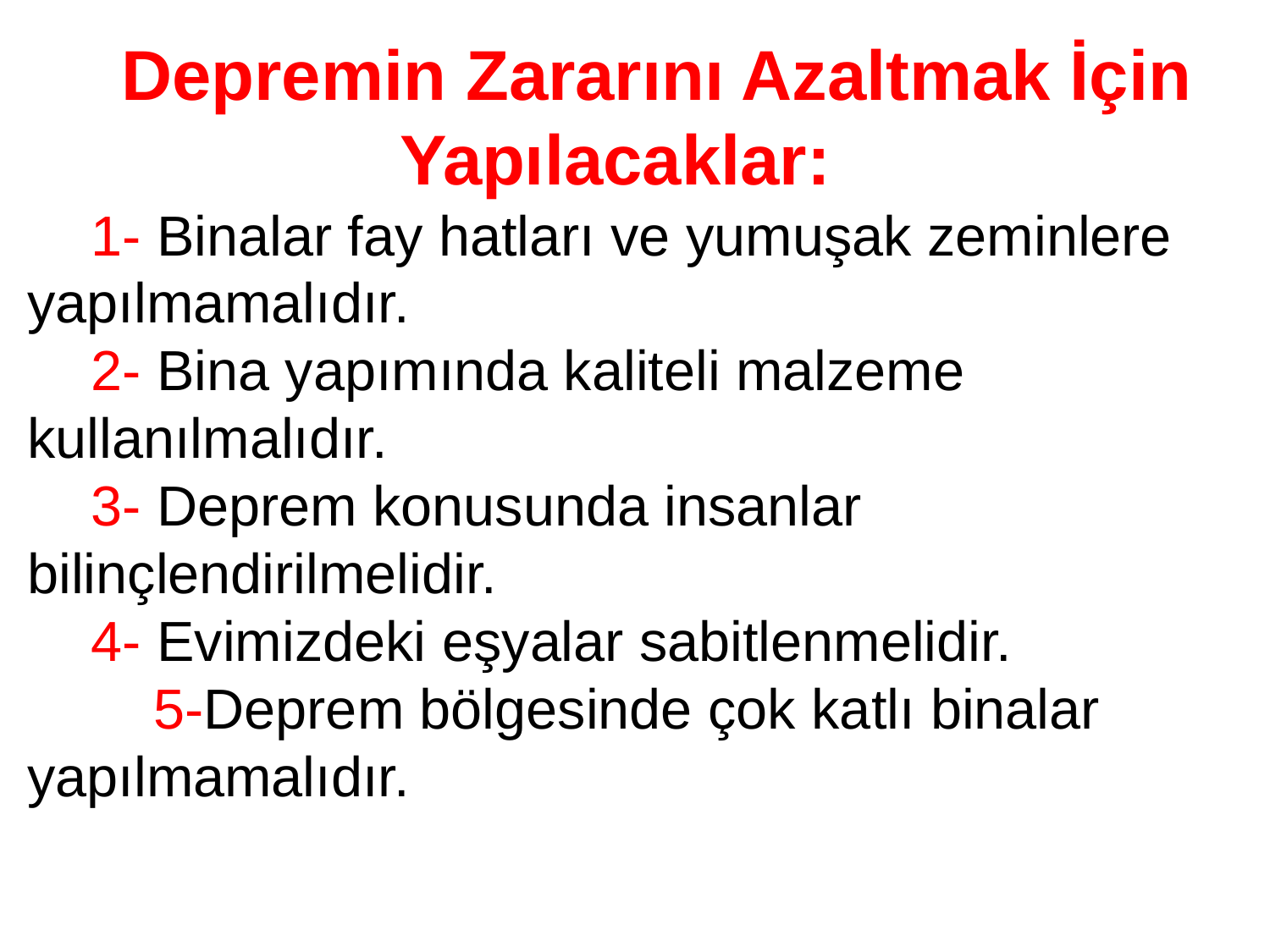

Depremin Zararını Azaltmak İçin Yapılacaklar:
1- Binalar fay hatları ve yumuşak zeminlere yapılmamalıdır.
2- Bina yapımında kaliteli malzeme kullanılmalıdır.
3- Deprem konusunda insanlar bilinçlendirilmelidir.
4- Evimizdeki eşyalar sabitlenmelidir.
    5-Deprem bölgesinde çok katlı binalar yapılmamalıdır.